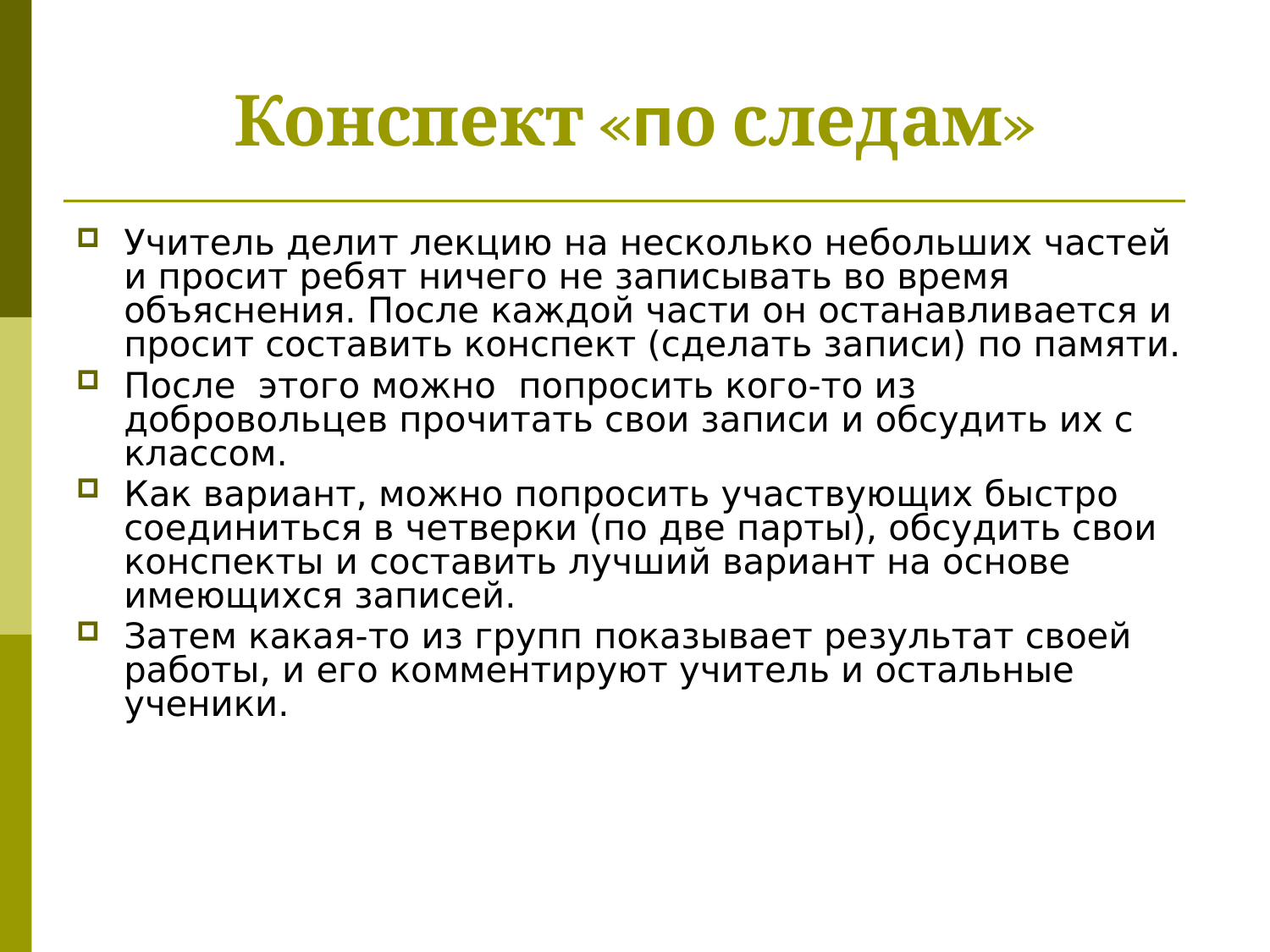

Конспект «по следам»
Учитель делит лекцию на несколько небольших частей и просит ребят ничего не записывать во время объяснения. После каждой части он останавливается и просит составить конспект (сделать записи) по памяти.
После  этого можно  попросить кого-то из  добровольцев прочитать свои записи и обсудить их с классом.
Как вариант, можно попросить участвующих быстро соединиться в четверки (по две парты), обсудить свои конспекты и составить лучший вариант на основе имеющихся записей.
Затем какая-то из групп показывает результат своей работы, и его комментируют учитель и остальные ученики.